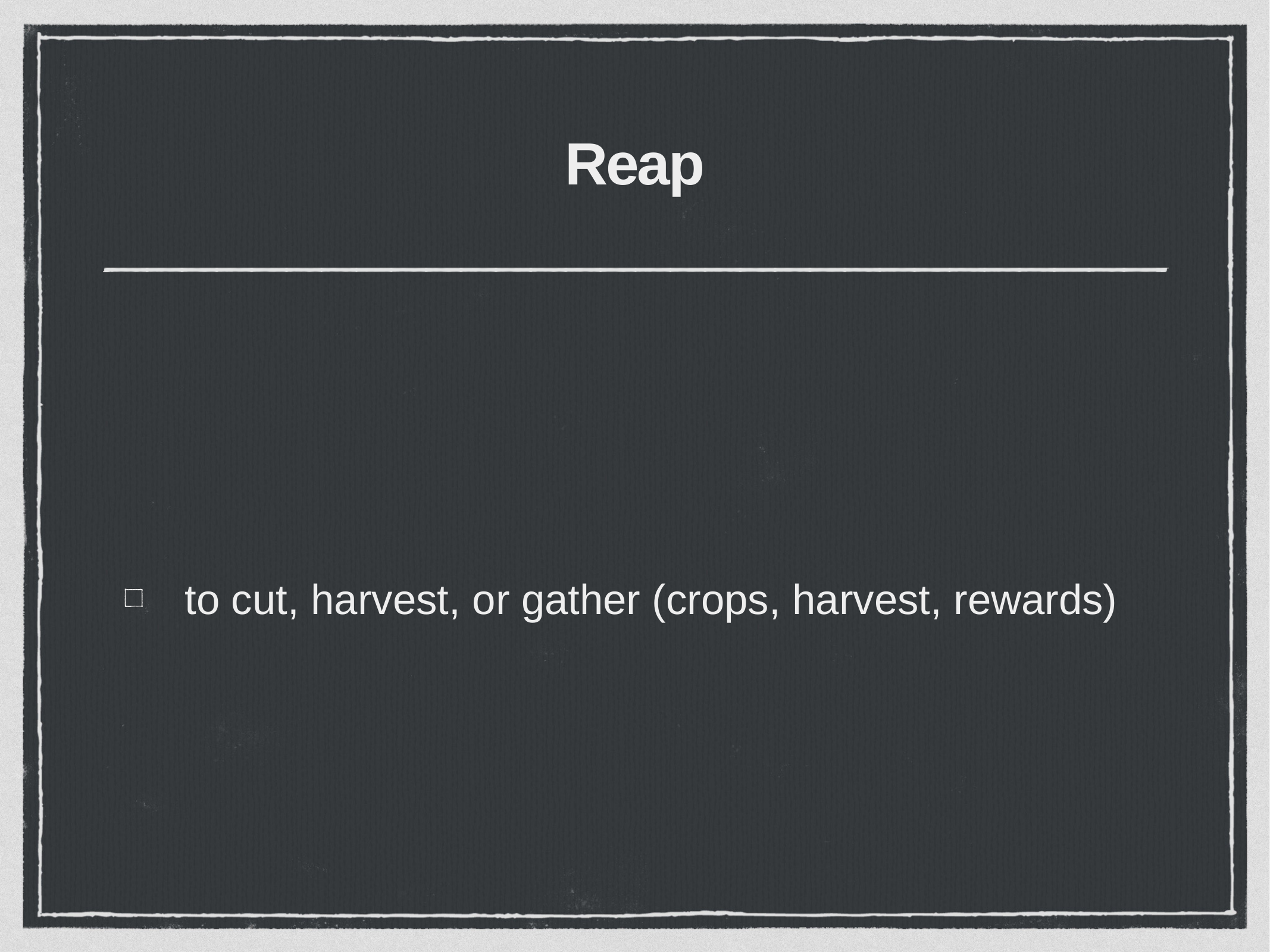

# Reap
to cut, harvest, or gather (crops, harvest, rewards)